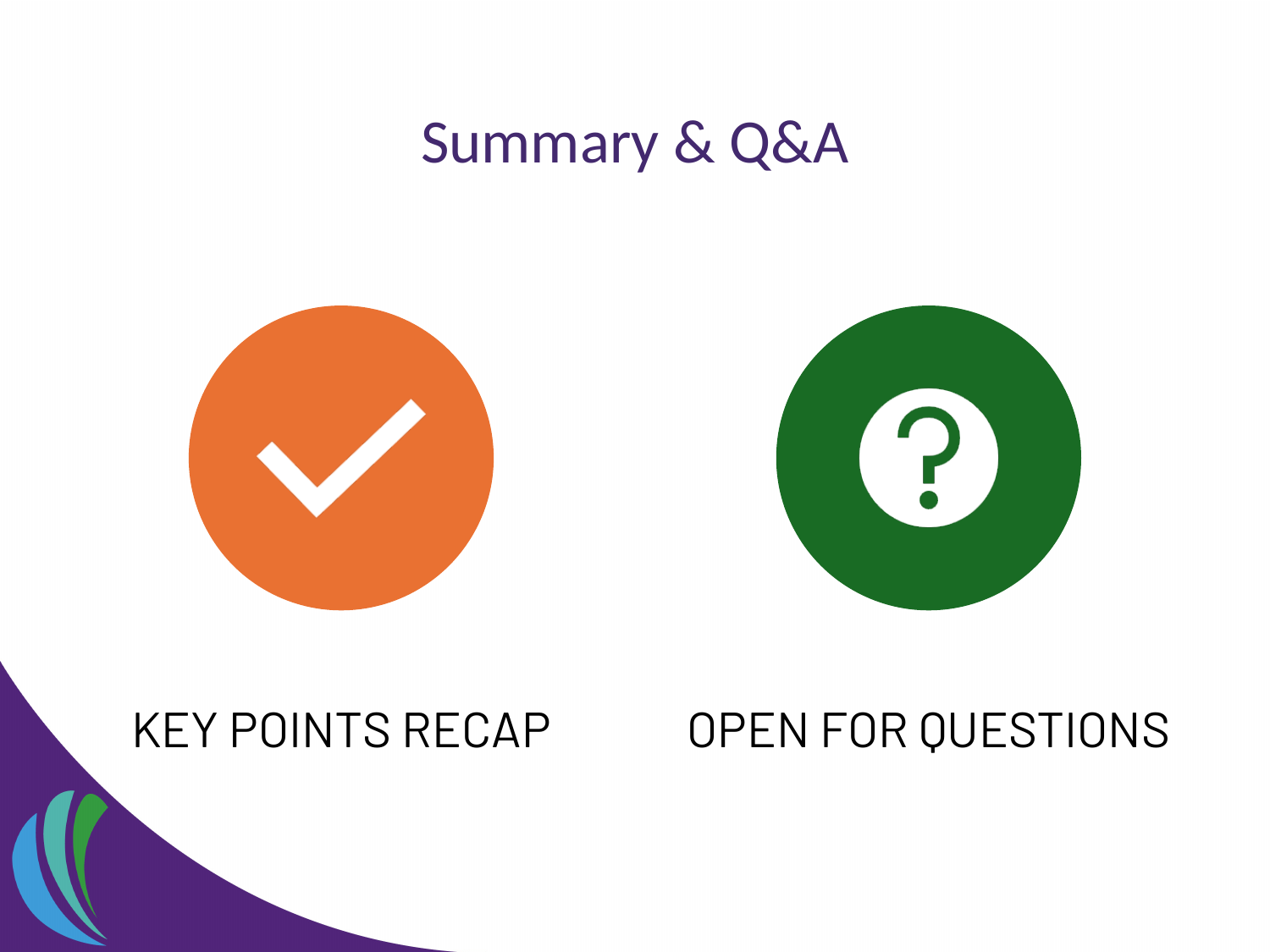

# Summary & Q&A
Key points recap
Open for questions